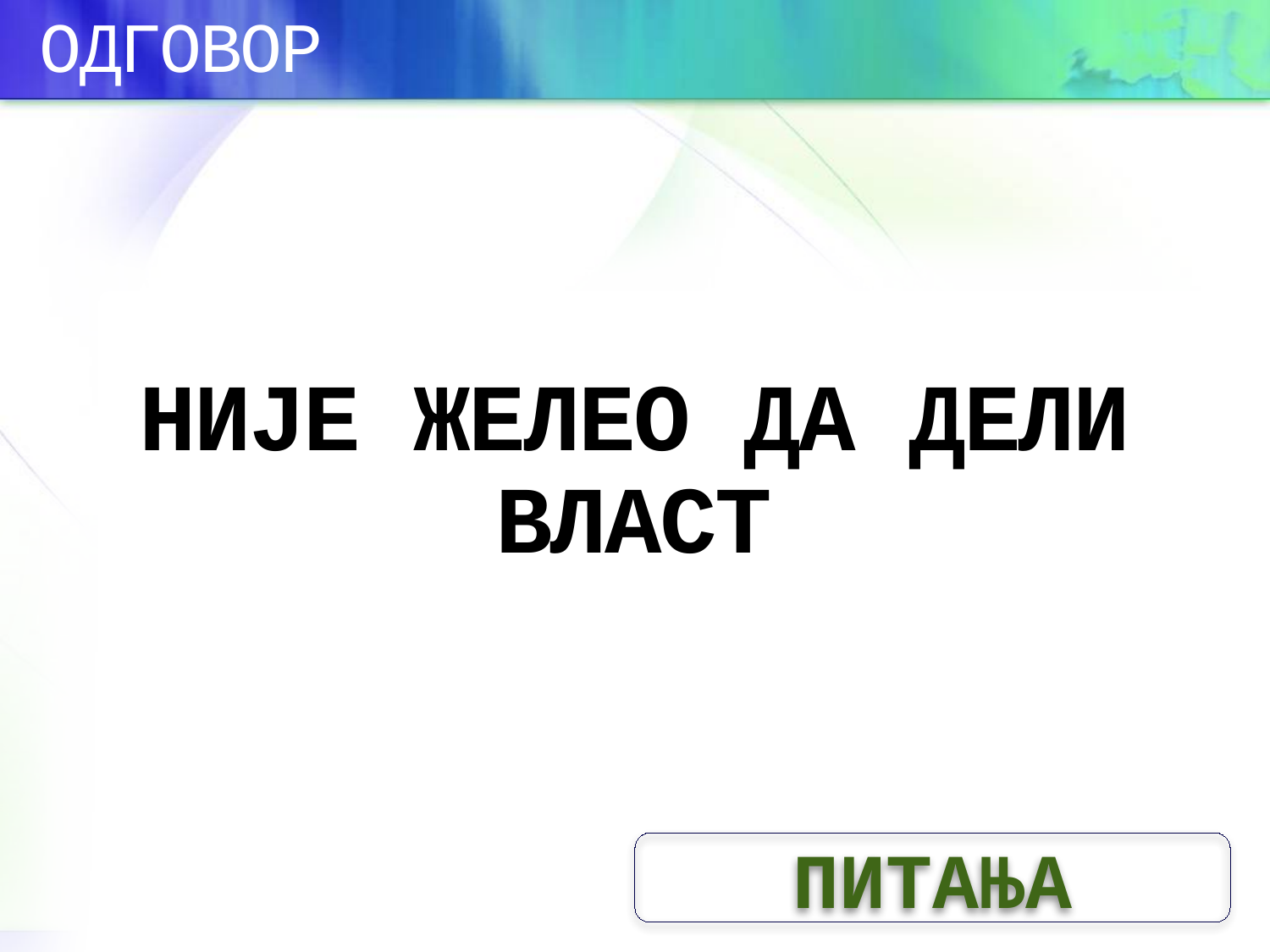

ОДГОВОР
# НИЈЕ ЖЕЛЕО ДА ДЕЛИ ВЛАСТ
ПИТАЊА